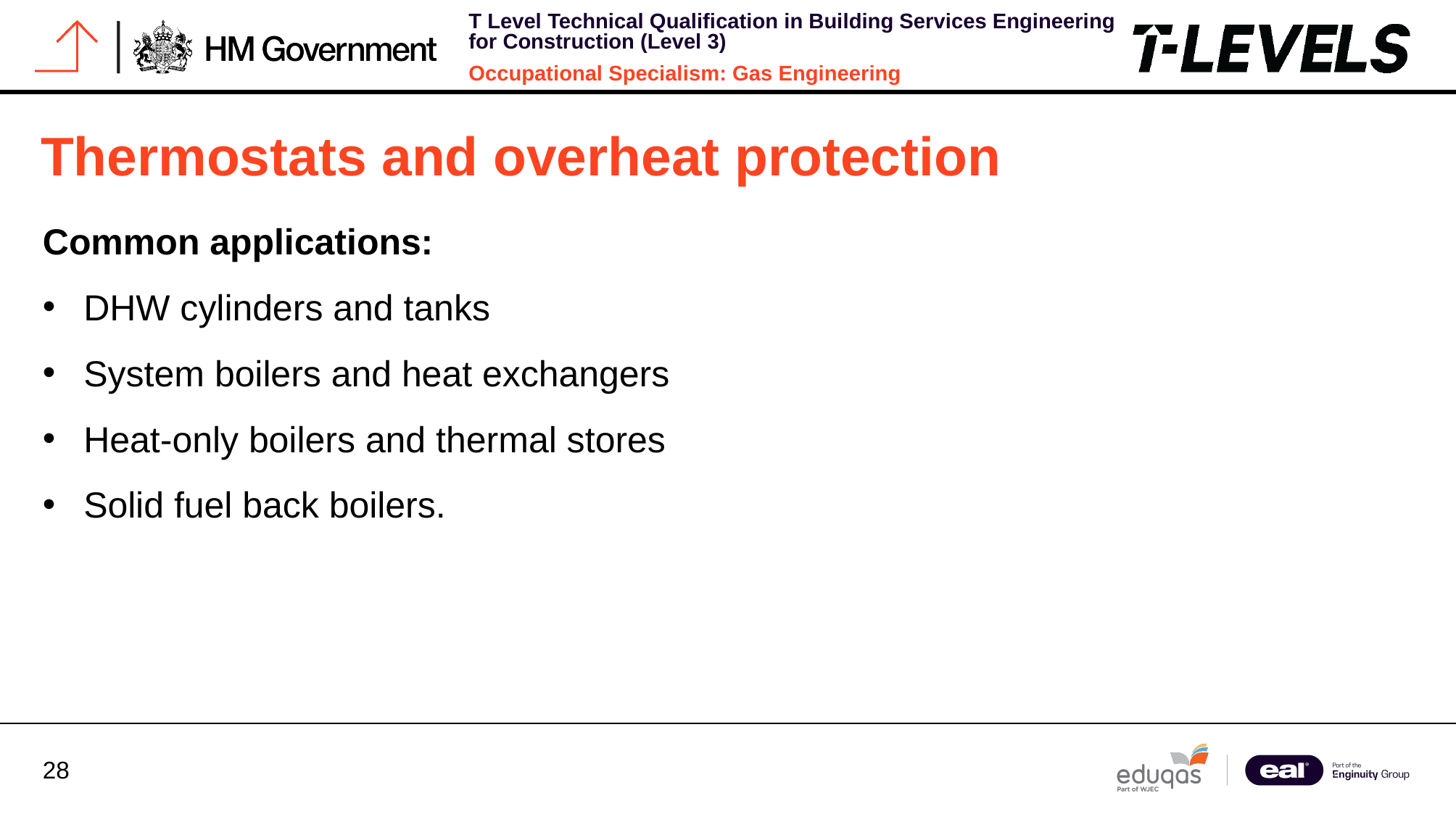

# Thermostats and overheat protection
Common applications:
DHW cylinders and tanks
System boilers and heat exchangers
Heat-only boilers and thermal stores
Solid fuel back boilers.